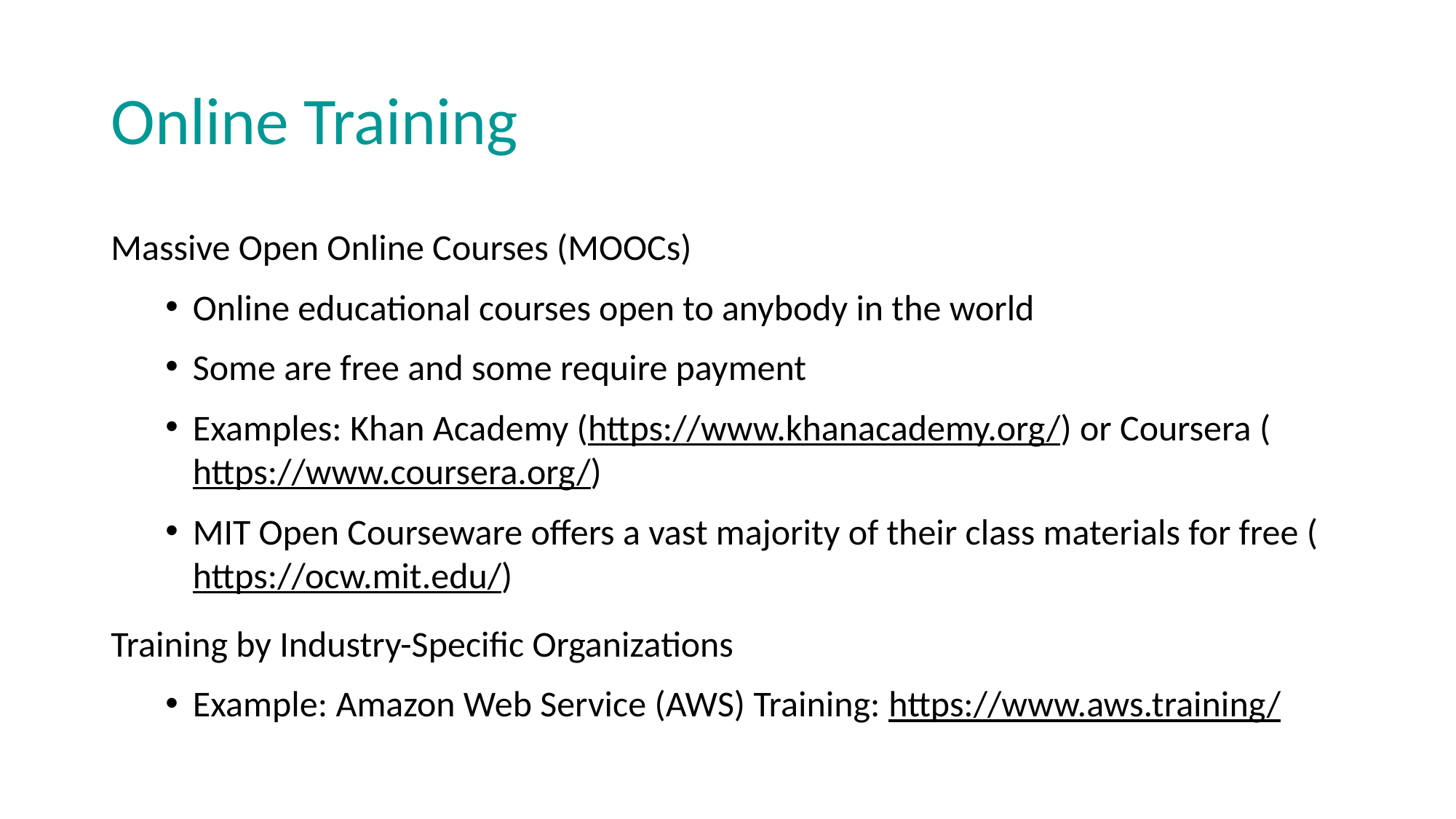

# Online Training
Massive Open Online Courses (MOOCs)
Online educational courses open to anybody in the world
Some are free and some require payment
Examples: Khan Academy (https://www.khanacademy.org/) or Coursera (https://www.coursera.org/)
MIT Open Courseware offers a vast majority of their class materials for free (https://ocw.mit.edu/)
Training by Industry-Specific Organizations
Example: Amazon Web Service (AWS) Training: https://www.aws.training/